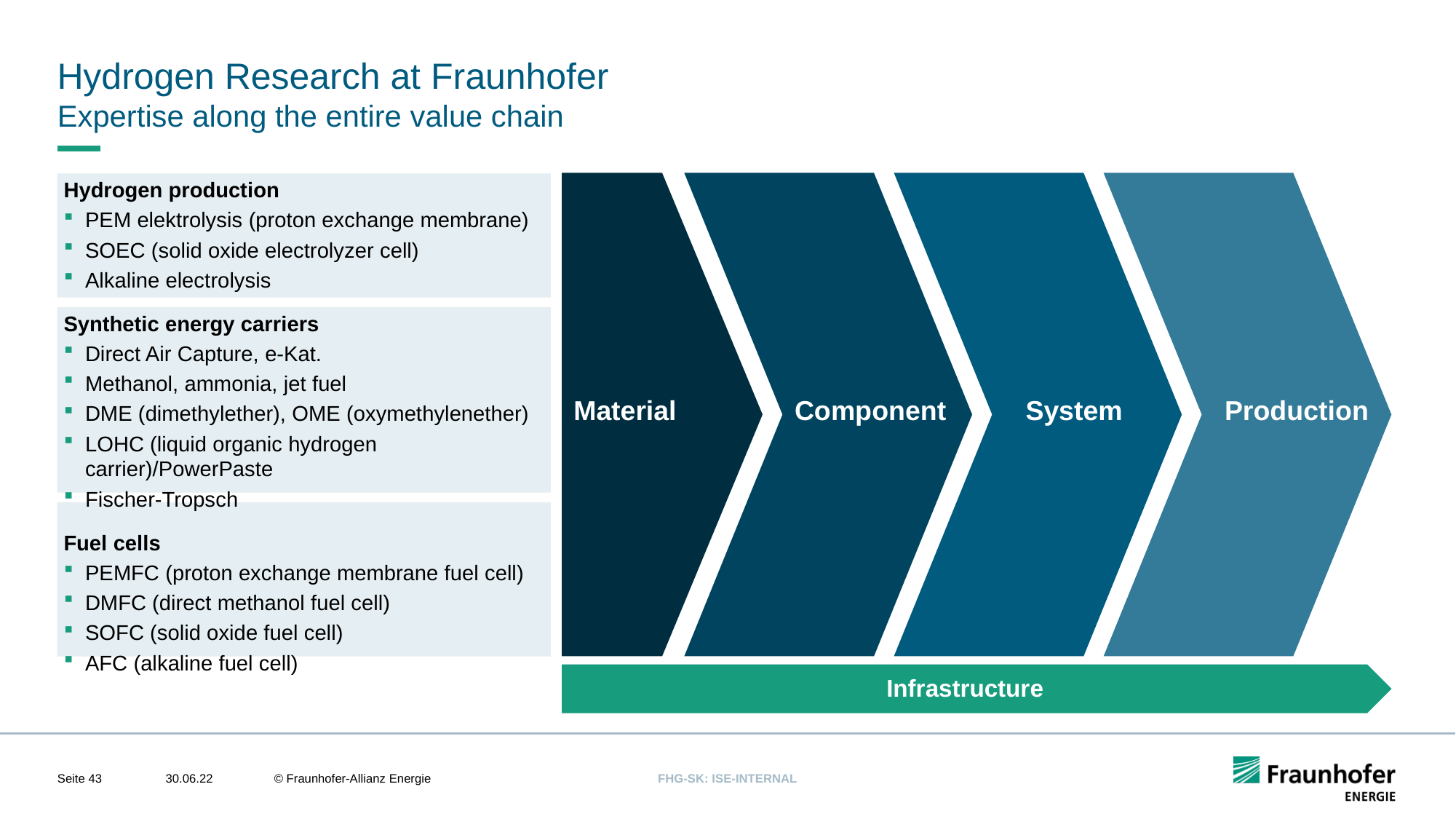

Hydrogen Research at Fraunhofer
Expertise along the entire value chain

Hydrogen production
PEM elektrolysis (proton exchange membrane)
SOEC (solid oxide electrolyzer cell)
Alkaline electrolysis
Synthetic energy carriers
Direct Air Capture, e-Kat.
Methanol, ammonia, jet fuel
DME (dimethylether), OME (oxymethylenether)
LOHC (liquid organic hydrogen carrier)/PowerPaste
Fischer-Tropsch
Fuel cells
PEMFC (proton exchange membrane fuel cell)
DMFC (direct methanol fuel cell)
SOFC (solid oxide fuel cell)
AFC (alkaline fuel cell)

Material
Component
Production
System

Infrastructure
Seite 43
30.06.22
© Fraunhofer-Allianz Energie